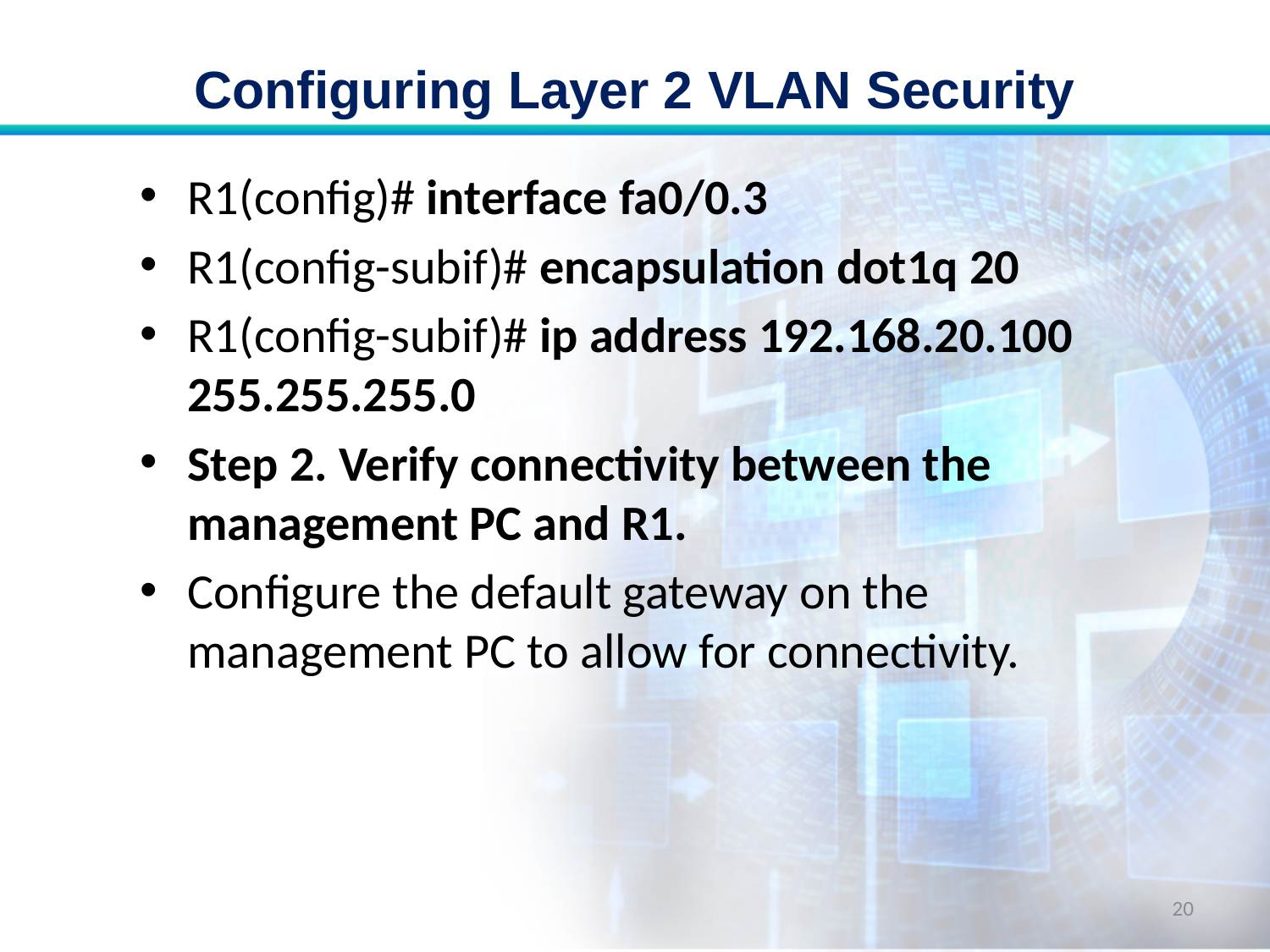

# Configuring Layer 2 VLAN Security
R1(config)# interface fa0/0.3
R1(config-subif)# encapsulation dot1q 20
R1(config-subif)# ip address 192.168.20.100 255.255.255.0
Step 2. Verify connectivity between the management PC and R1.
Configure the default gateway on the management PC to allow for connectivity.

20